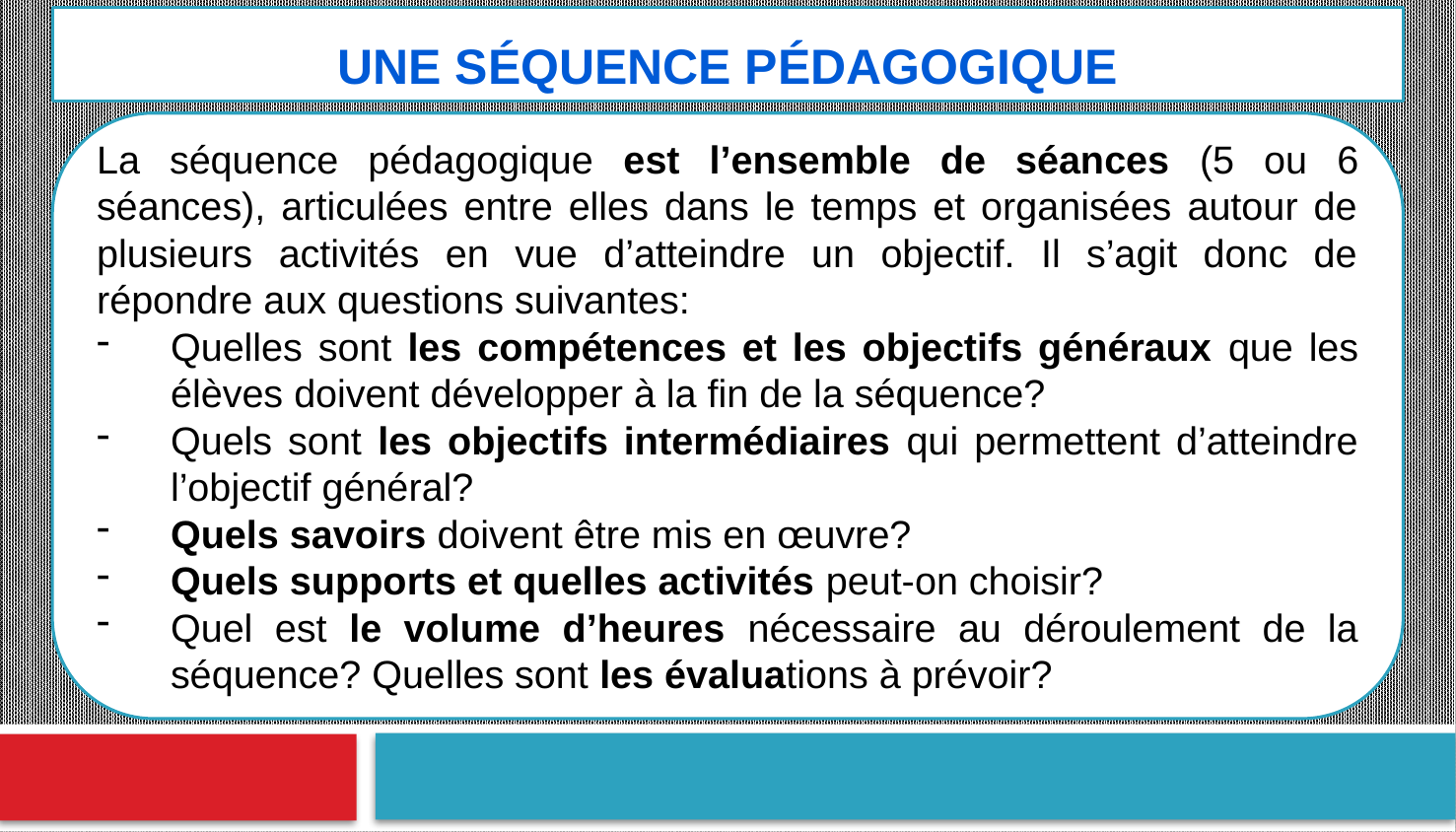

# une séquence pédagogique

La séquence pédagogique est l’ensemble de séances (5 ou 6 séances), articulées entre elles dans le temps et organisées autour de plusieurs activités en vue d’atteindre un objectif. Il s’agit donc de répondre aux questions suivantes:
Quelles sont les compétences et les objectifs généraux que les élèves doivent développer à la fin de la séquence?
Quels sont les objectifs intermédiaires qui permettent d’atteindre l’objectif général?
Quels savoirs doivent être mis en œuvre?
Quels supports et quelles activités peut-on choisir?
Quel est le volume d’heures nécessaire au déroulement de la séquence? Quelles sont les évaluations à prévoir?